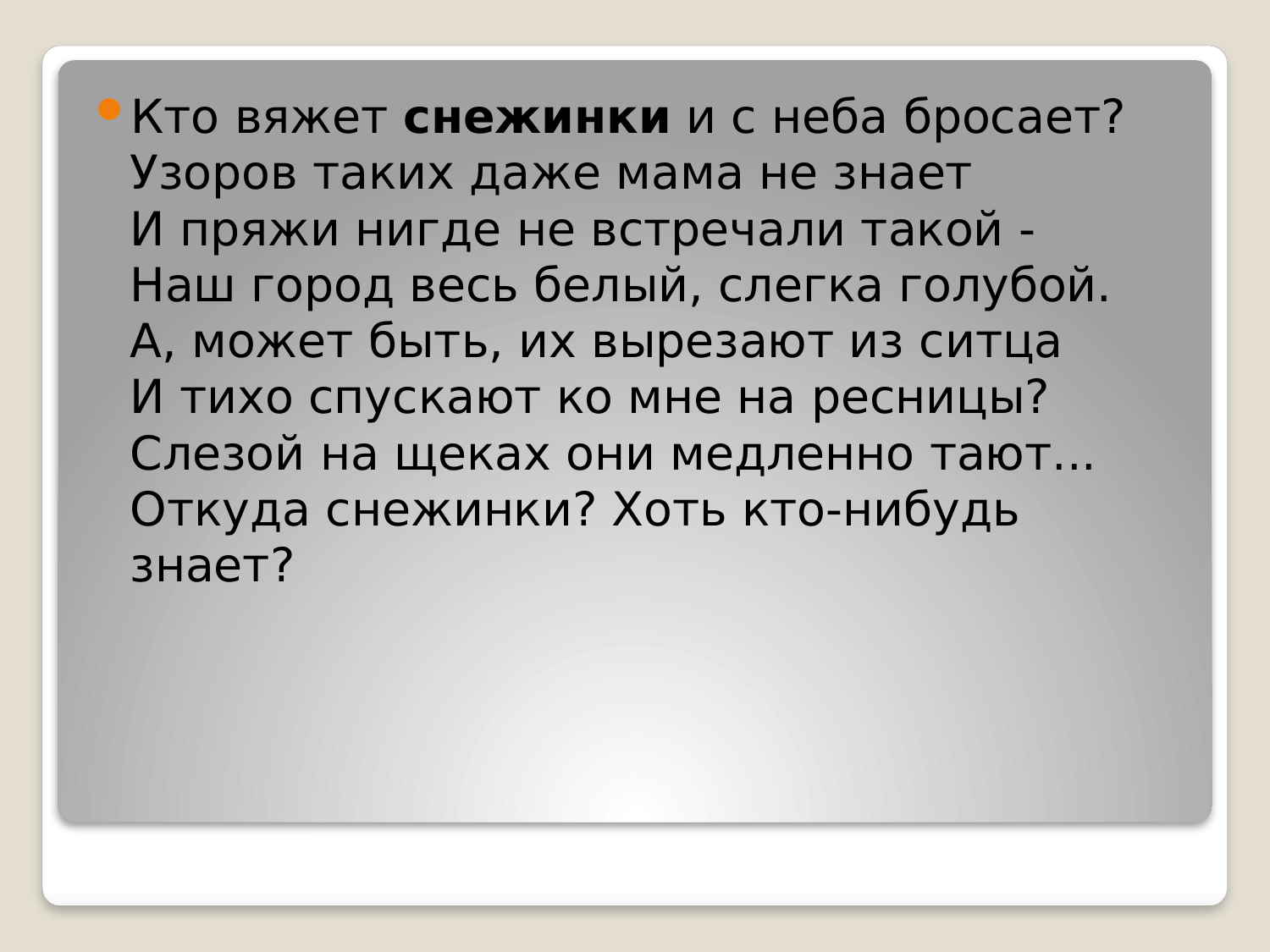

Кто вяжет снежинки и с неба бросает?
Узоров таких даже мама не знает
И пряжи нигде не встречали такой -
Наш город весь белый, слегка голубой.
А, может быть, их вырезают из ситца
И тихо спускают ко мне на ресницы?
Слезой на щеках они медленно тают...
Откуда снежинки? Хоть кто-нибудь знает?